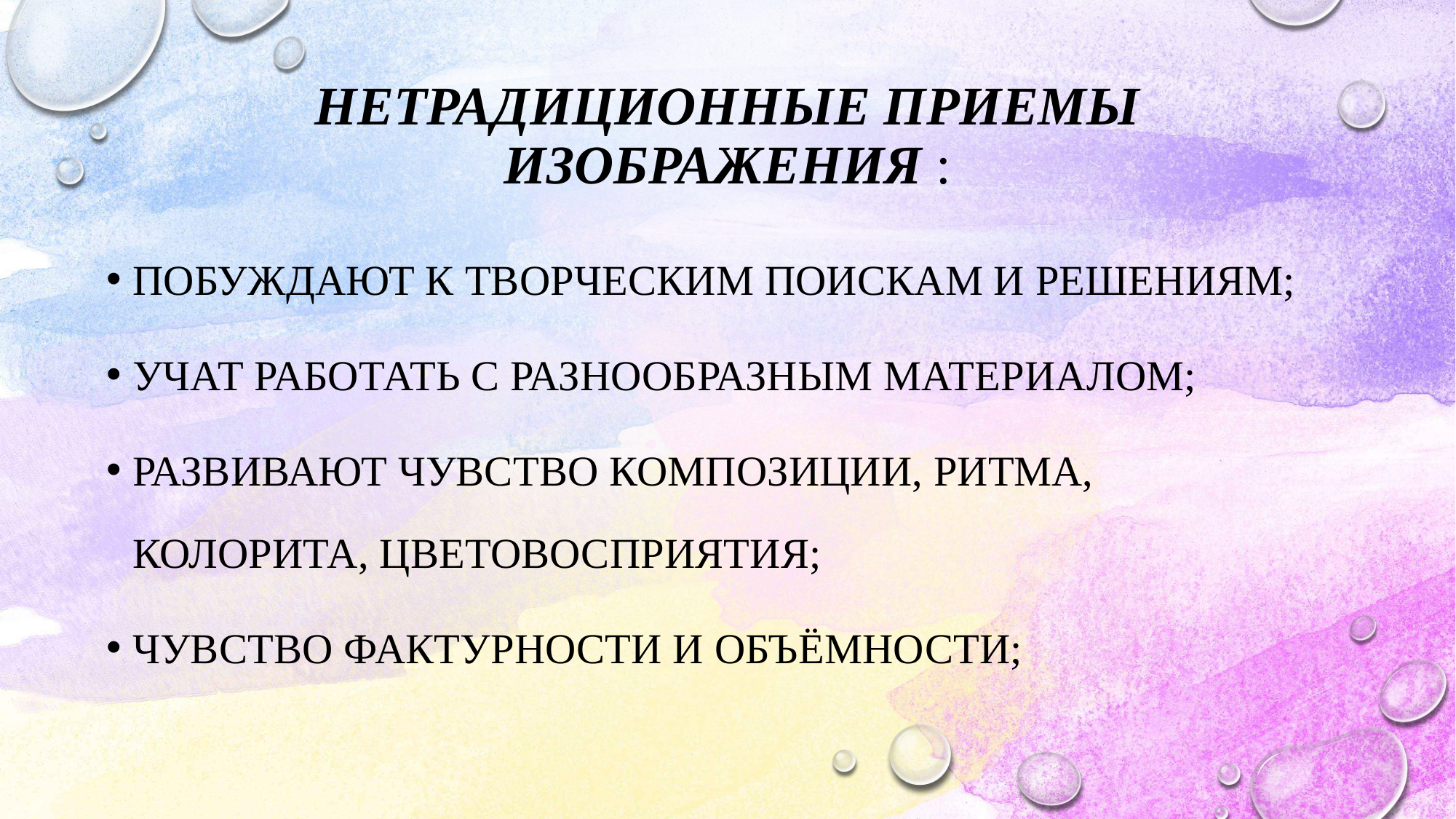

# Нетрадиционные приемы изображения :
Побуждают к творческим поискам и решениям;
УчАт работать с разнообразным материалом;
РазвиваЮт чувство композиции, ритма, колорита, цветовосприятия;
Чувство фактурности и объёмности;